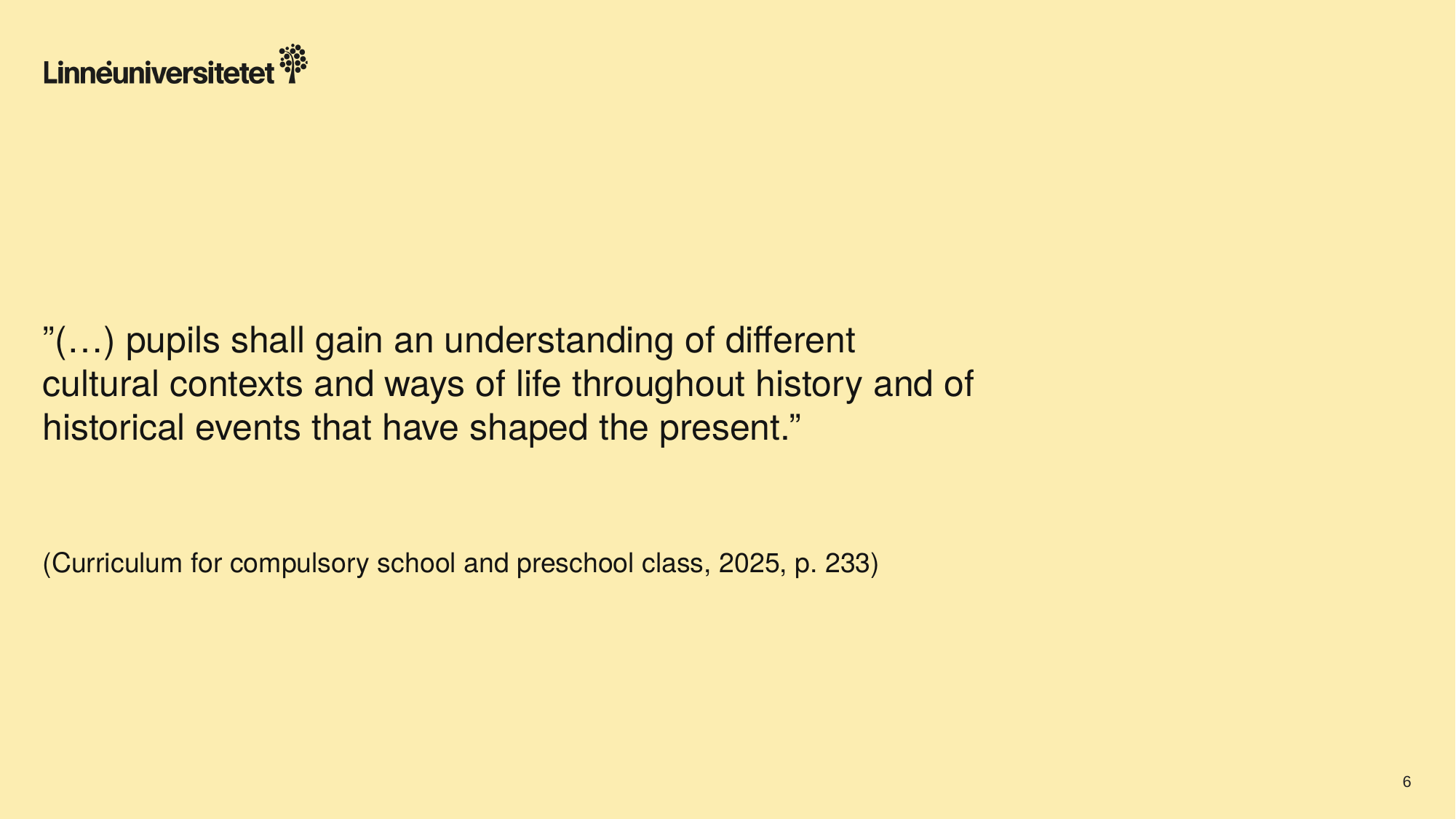

#
”(…) pupils shall gain an understanding of different cultural contexts and ways of life throughout history and of historical events that have shaped the present.”

(Curriculum for compulsory school and preschool class, 2025, p. 233)

6